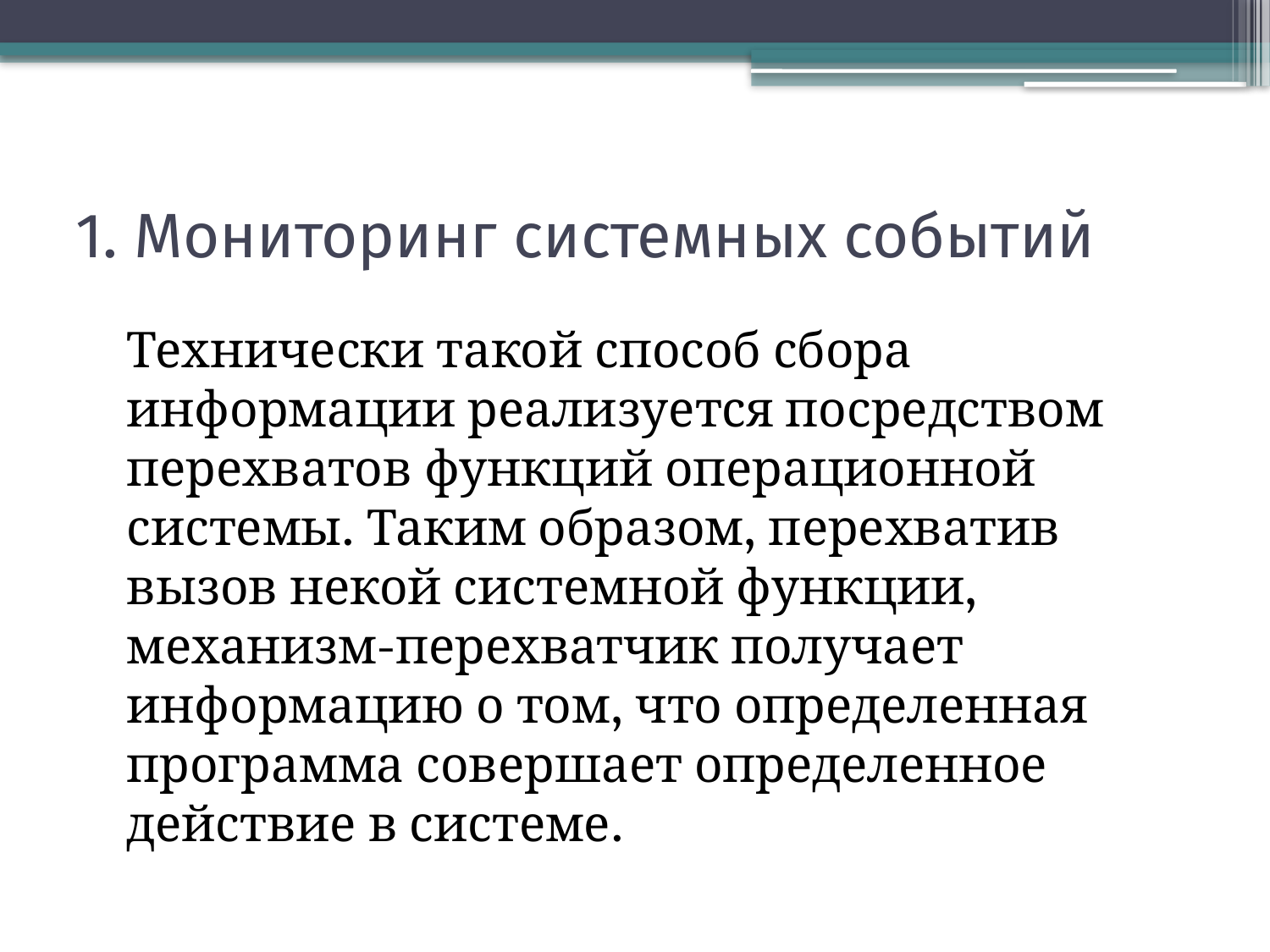

# 1. Мониторинг системных событий
	Технически такой способ сбора информации реализуется посредством перехватов функций операционной системы. Таким образом, перехватив вызов некой системной функции, механизм-перехватчик получает информацию о том, что определенная программа совершает определенное действие в системе.